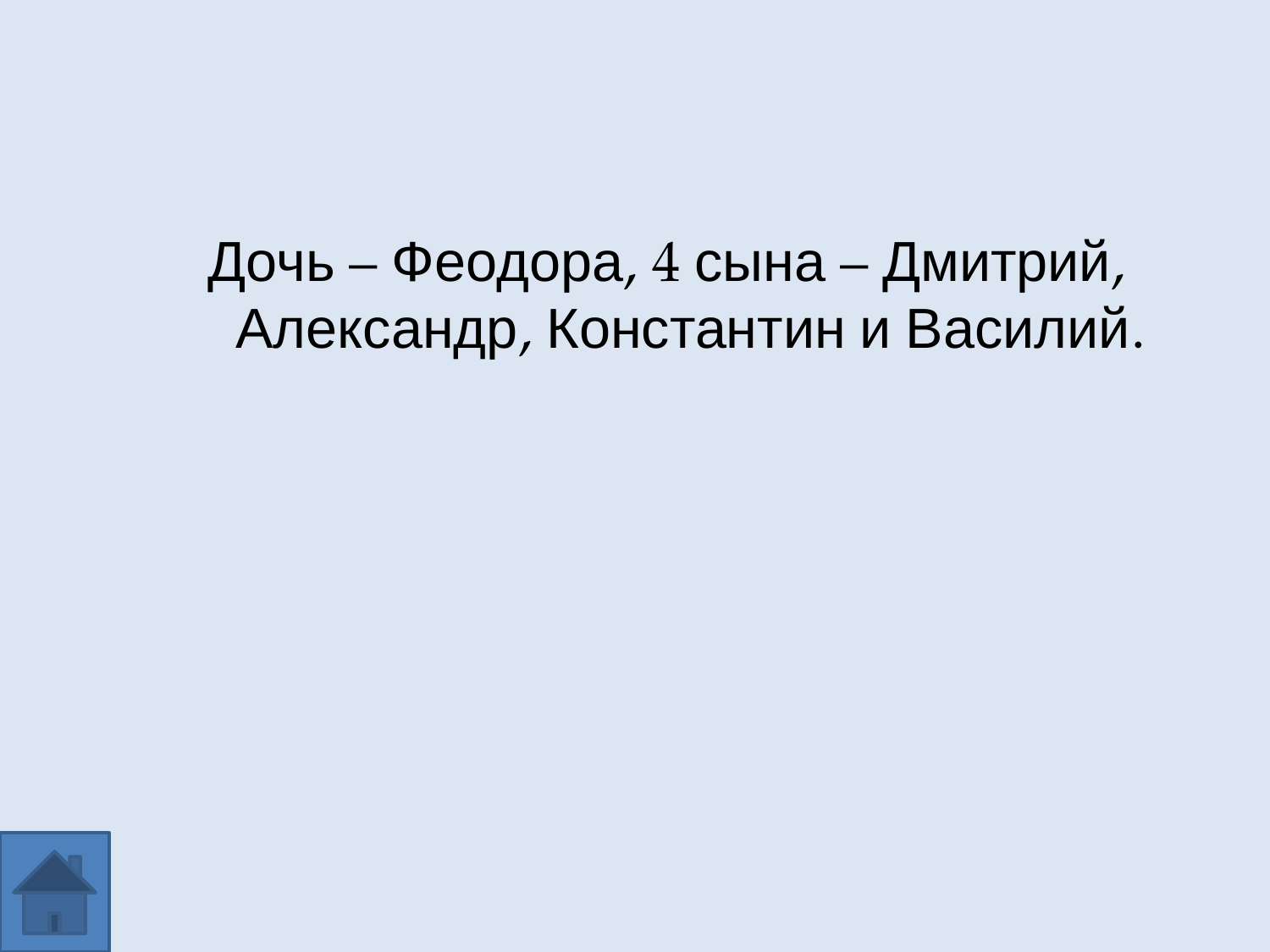

#
Дочь – Феодора, 4 сына – Дмитрий, Александр, Константин и Василий.